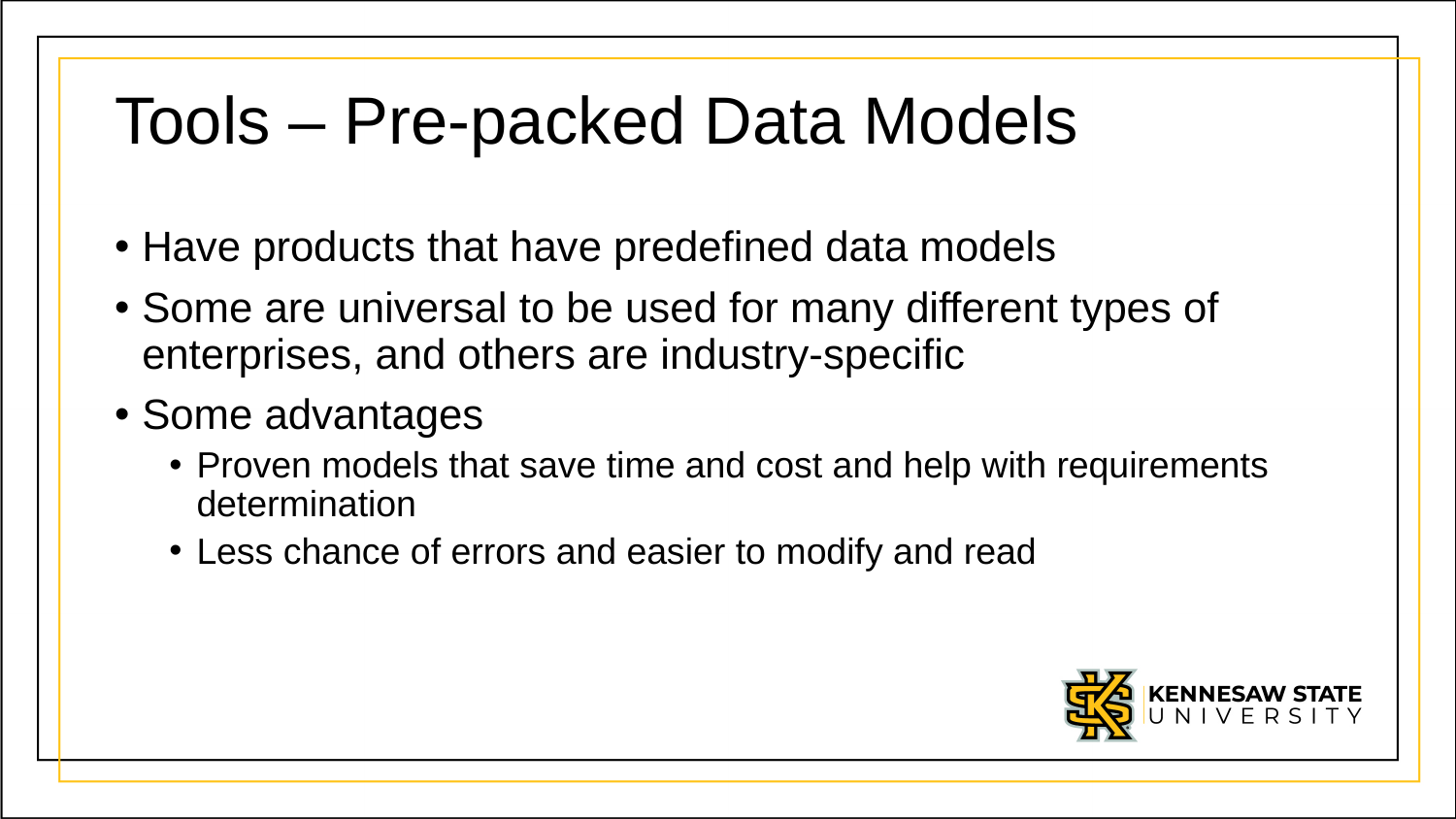

# Tools – Pre-packed Data Models
Have products that have predefined data models
Some are universal to be used for many different types of enterprises, and others are industry-specific
Some advantages
Proven models that save time and cost and help with requirements determination
Less chance of errors and easier to modify and read